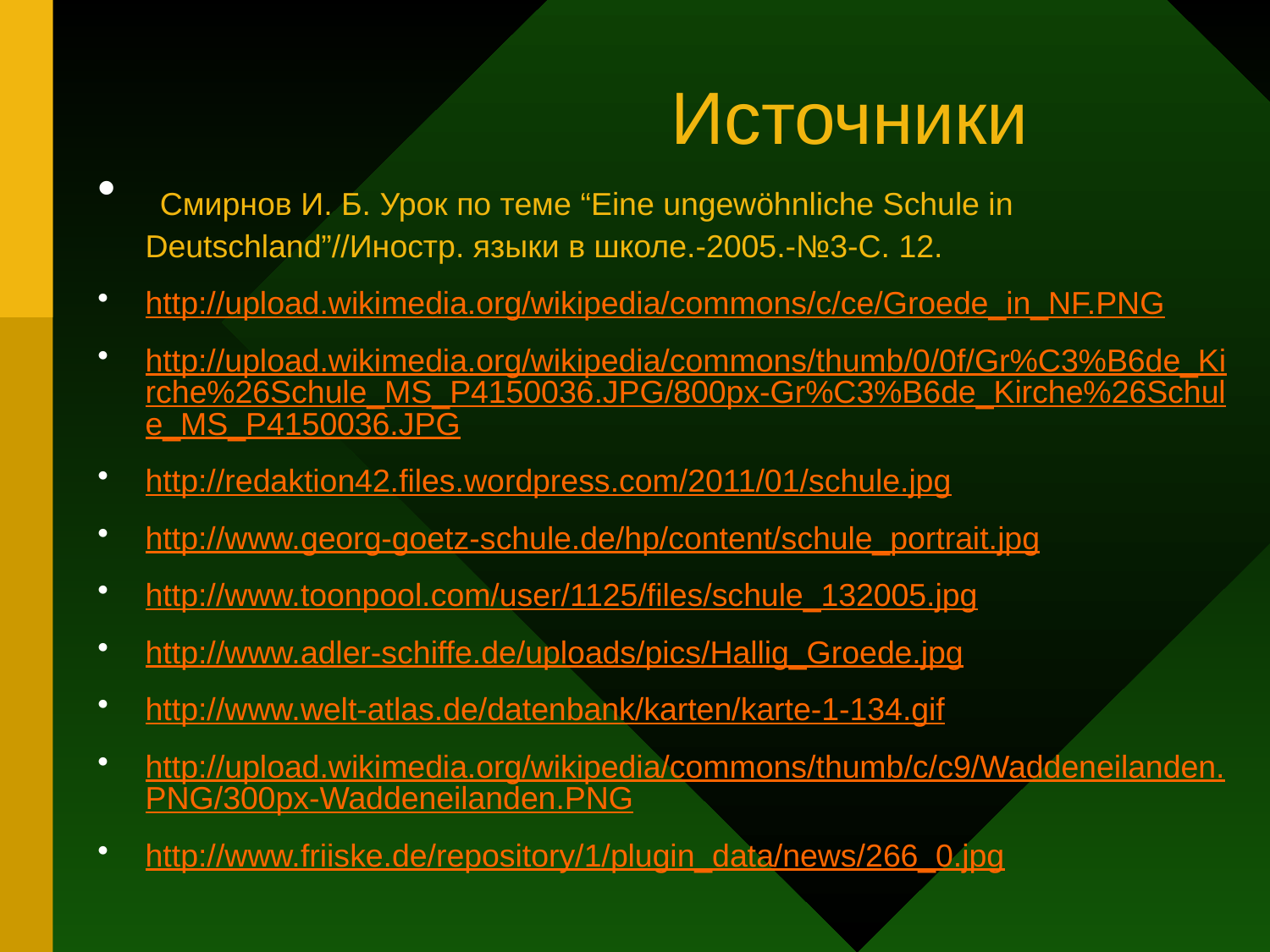

# Источники
 Смирнов И. Б. Урок по теме “Eine ungewöhnliche Schule in Deutschland”//Иностр. языки в школе.-2005.-№3-С. 12.
http://upload.wikimedia.org/wikipedia/commons/c/ce/Groede_in_NF.PNG
http://upload.wikimedia.org/wikipedia/commons/thumb/0/0f/Gr%C3%B6de_Kirche%26Schule_MS_P4150036.JPG/800px-Gr%C3%B6de_Kirche%26Schule_MS_P4150036.JPG
http://redaktion42.files.wordpress.com/2011/01/schule.jpg
http://www.georg-goetz-schule.de/hp/content/schule_portrait.jpg
http://www.toonpool.com/user/1125/files/schule_132005.jpg
http://www.adler-schiffe.de/uploads/pics/Hallig_Groede.jpg
http://www.welt-atlas.de/datenbank/karten/karte-1-134.gif
http://upload.wikimedia.org/wikipedia/commons/thumb/c/c9/Waddeneilanden.PNG/300px-Waddeneilanden.PNG
http://www.friiske.de/repository/1/plugin_data/news/266_0.jpg